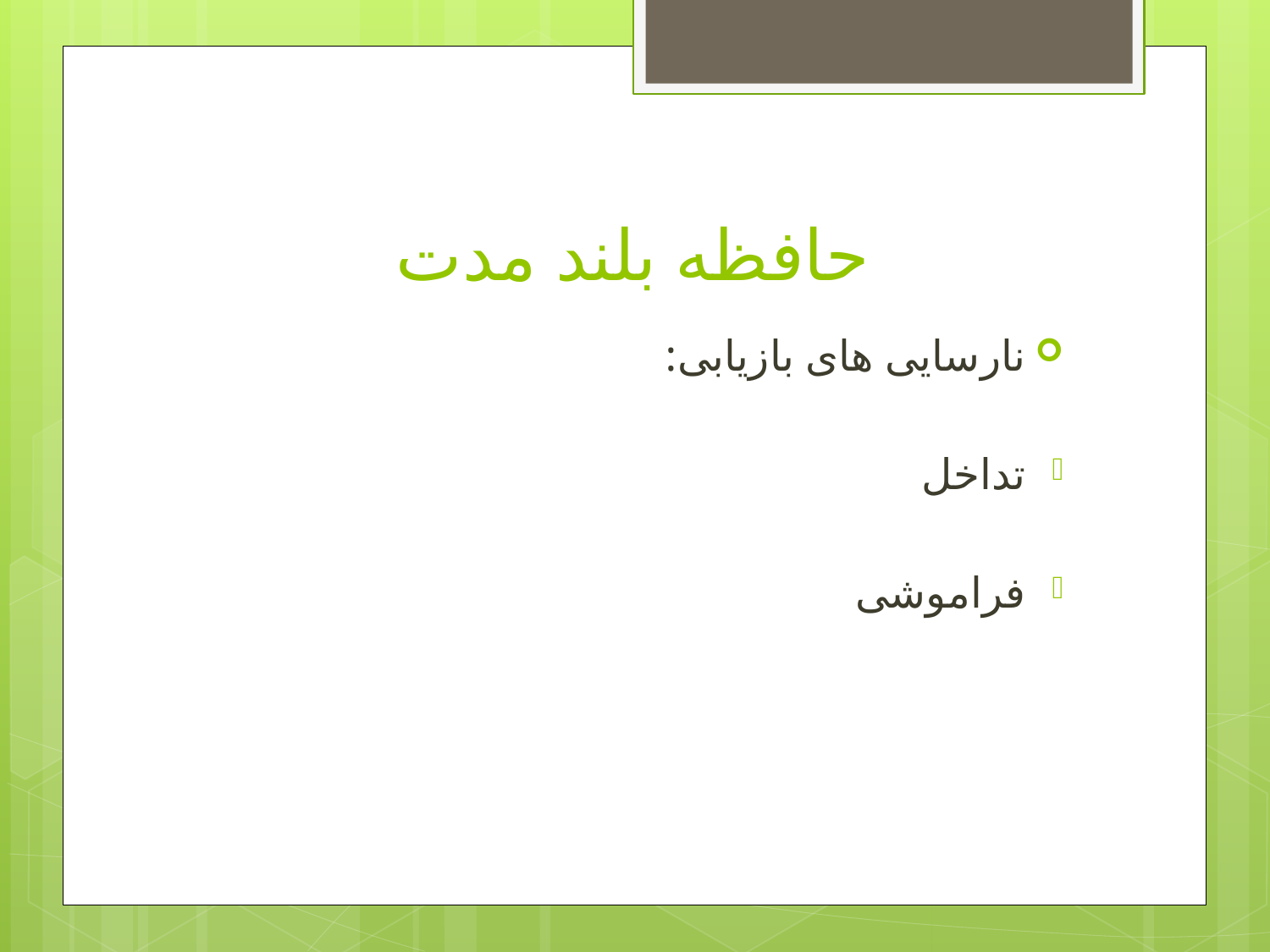

# حافظه بلند مدت
نارسایی های بازیابی:

تداخل

فراموشی